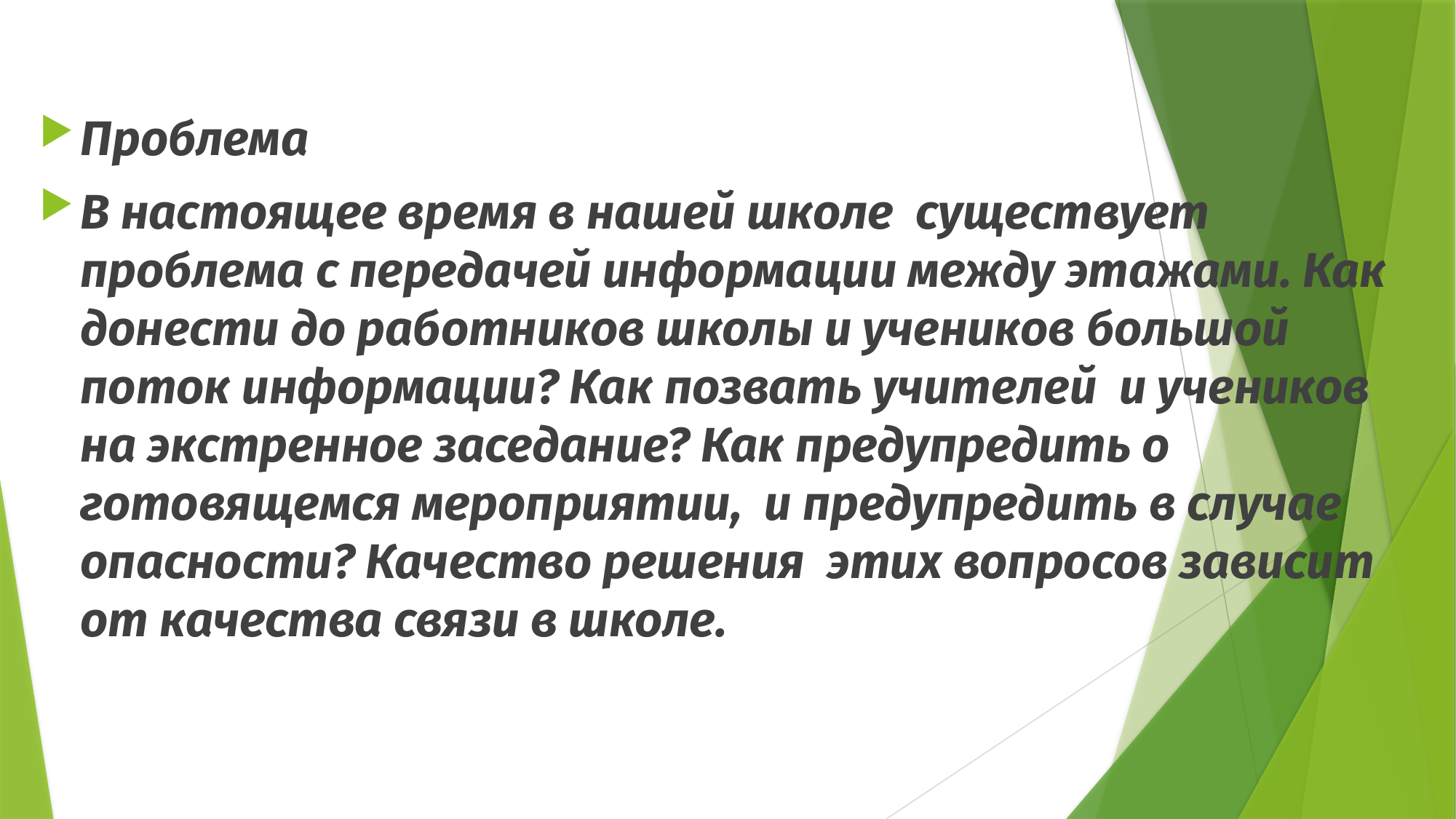

#
Проблема
В настоящее время в нашей школе  существует проблема с передачей информации между этажами. Как донести до работников школы и учеников большой поток информации? Как позвать учителей  и учеников на экстренное заседание? Как предупредить о готовящемся мероприятии,  и предупредить в случае опасности? Качество решения  этих вопросов зависит от качества связи в школе.